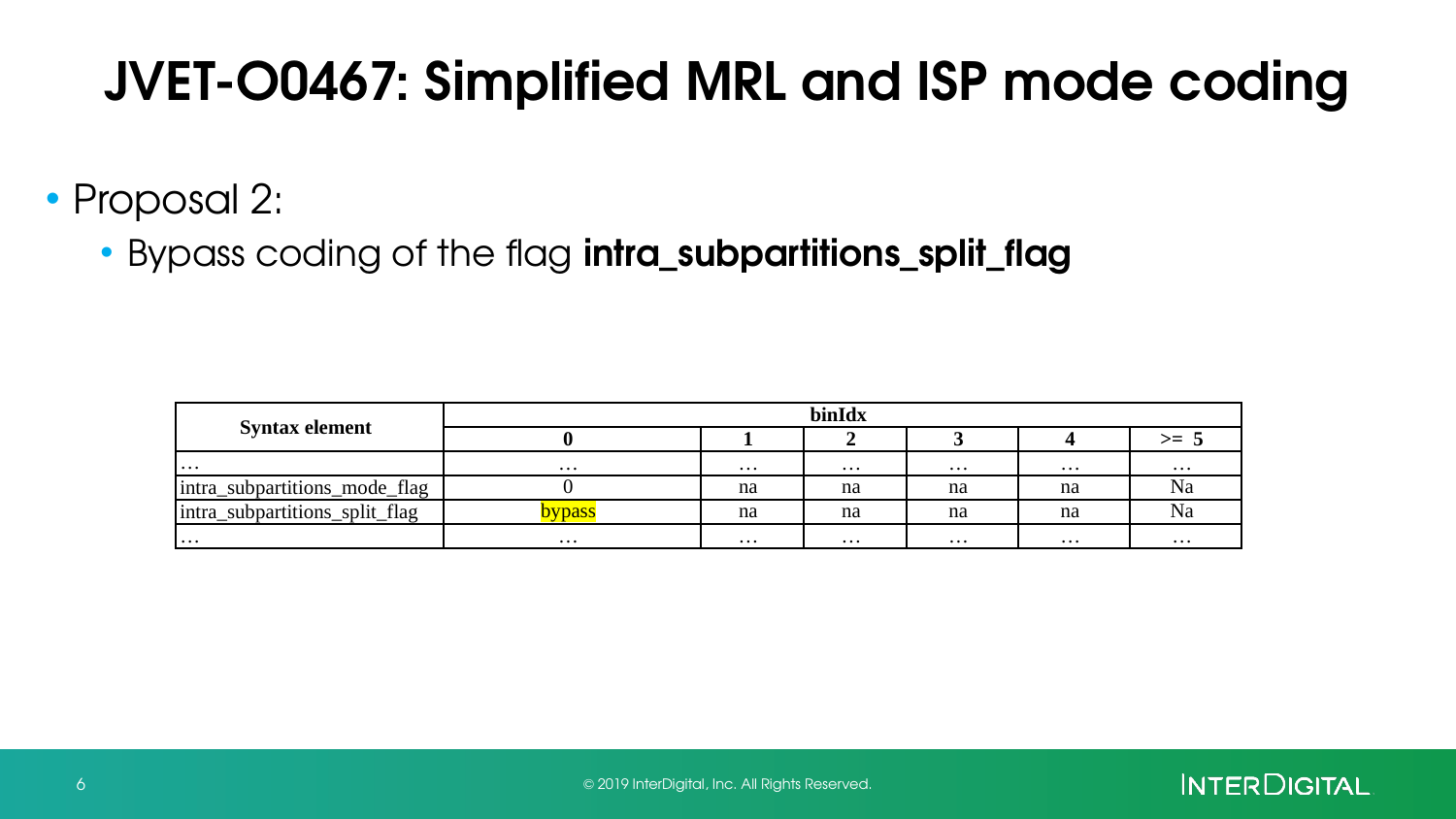

# JVET-O0467: Simplified MRL and ISP mode coding
Proposal 2:
Bypass coding of the flag intra_subpartitions_split_flag
| Syntax element | binIdx |  |  |  |  |  |
| --- | --- | --- | --- | --- | --- | --- |
|  | 0 | 1 | 2 | 3 | 4 | >= 5 |
| … | … | … | … | … | … | … |
| intra\_subpartitions\_mode\_flag | 0 | na | na | na | na | Na |
| intra\_subpartitions\_split\_flag | bypass | na | na | na | na | Na |
| … | … | … | … | … | … | … |
6
© 2019 InterDigital, Inc. All Rights Reserved.